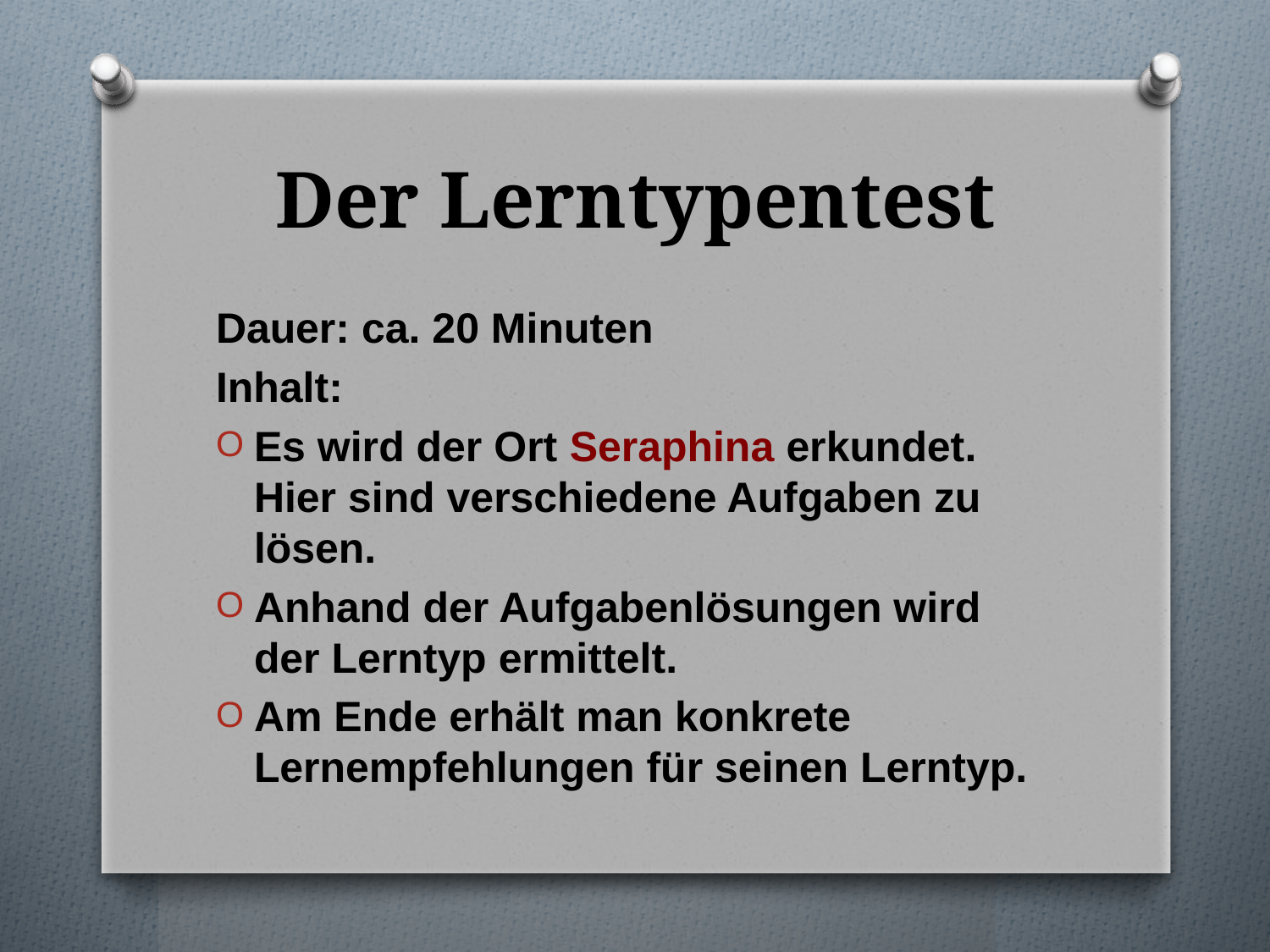

# Der Lerntypentest
Dauer: ca. 20 Minuten
Inhalt:
Es wird der Ort Seraphina erkundet. Hier sind verschiedene Aufgaben zu lösen.
Anhand der Aufgabenlösungen wird der Lerntyp ermittelt.
Am Ende erhält man konkrete Lernempfehlungen für seinen Lerntyp.